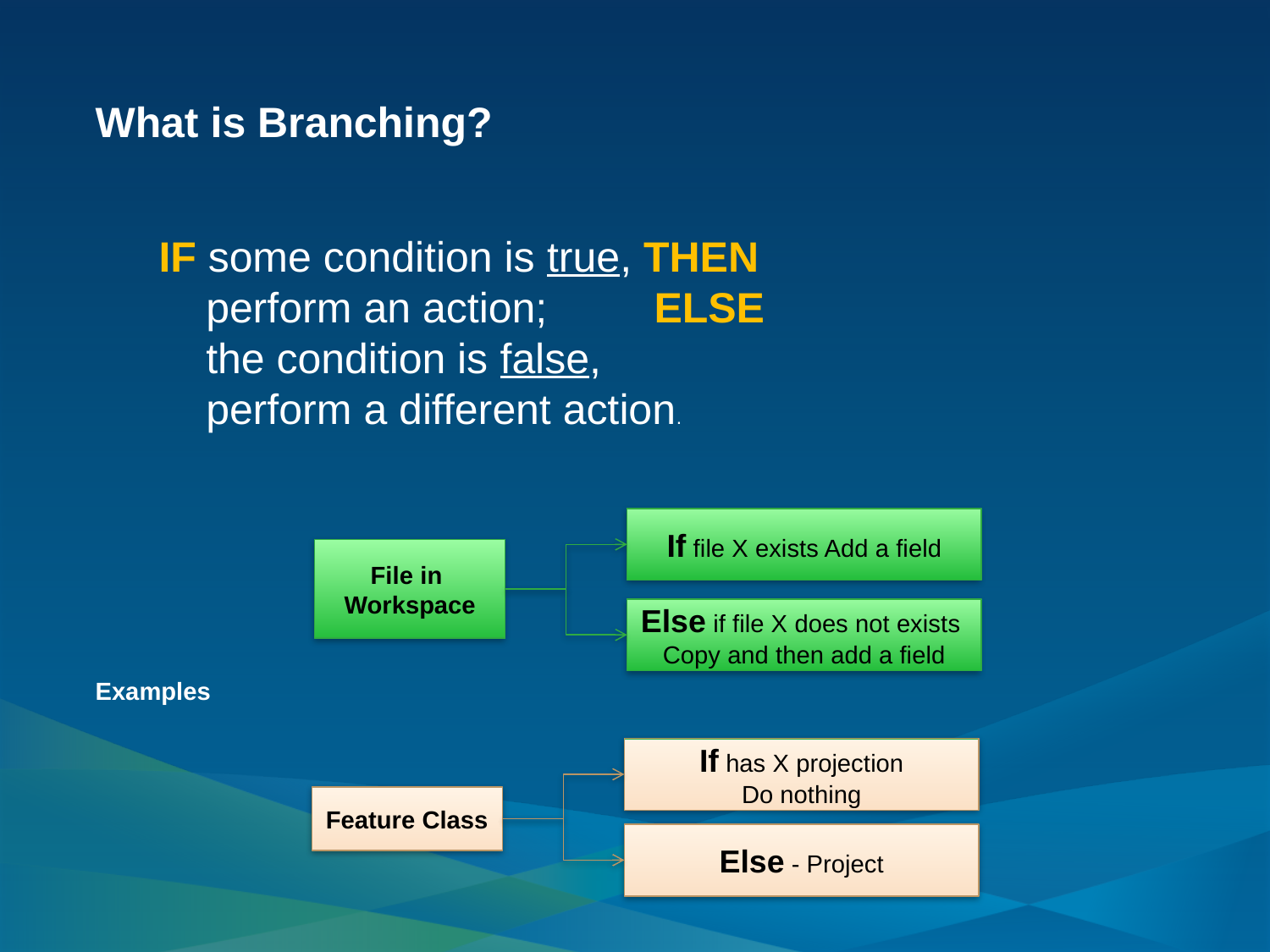

# What is Branching?
IF some condition is true, THEN
    perform an action;         ELSE
    the condition is false,
    perform a different action.
If file X exists Add a field
File in
Workspace
Else if file X does not exists
Copy and then add a field
Examples
If has X projection
Do nothing
Feature Class
Else - Project